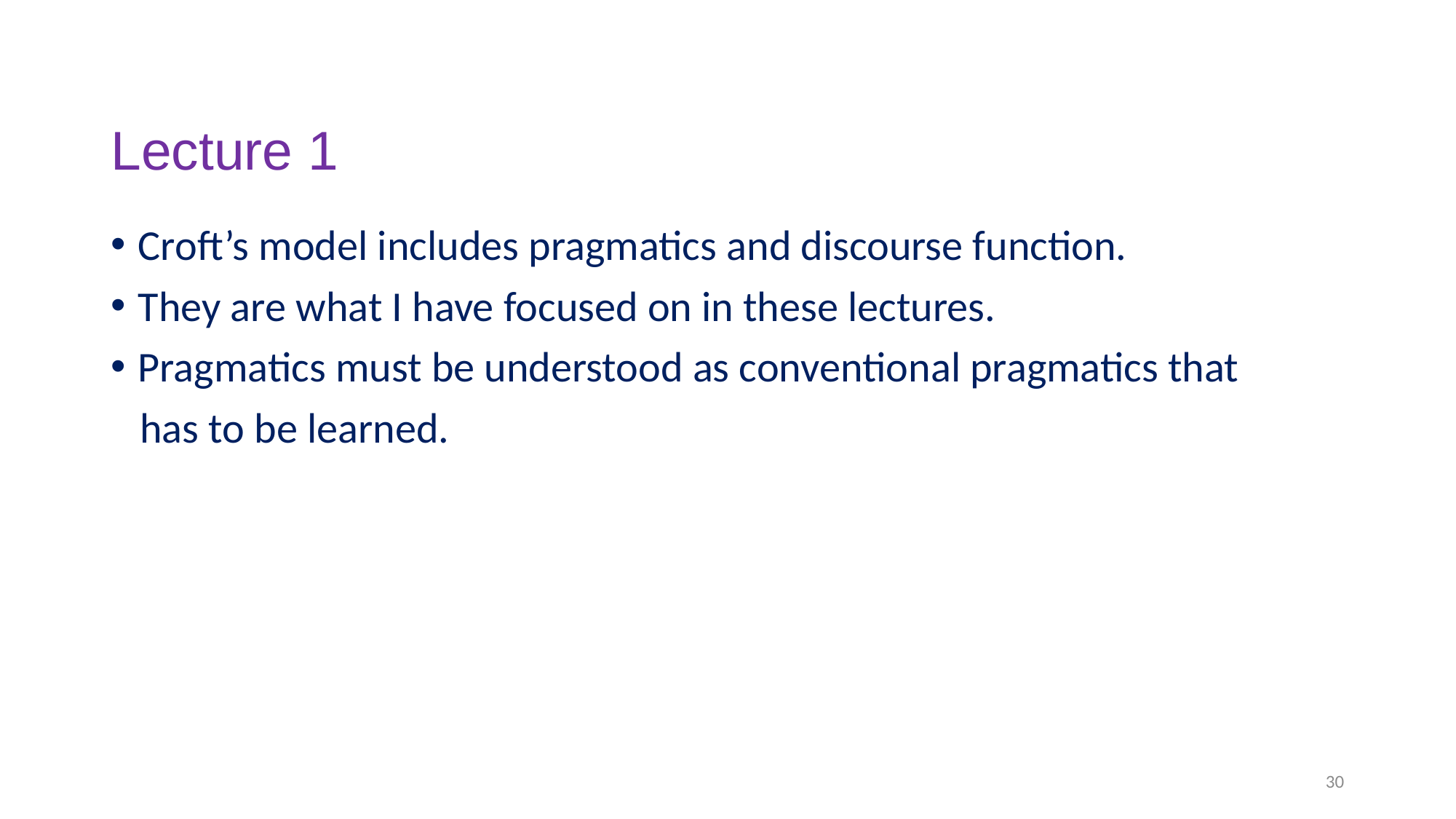

# Lecture 1
Croft’s model includes pragmatics and discourse function.
They are what I have focused on in these lectures.
Pragmatics must be understood as conventional pragmatics that
   has to be learned.

30